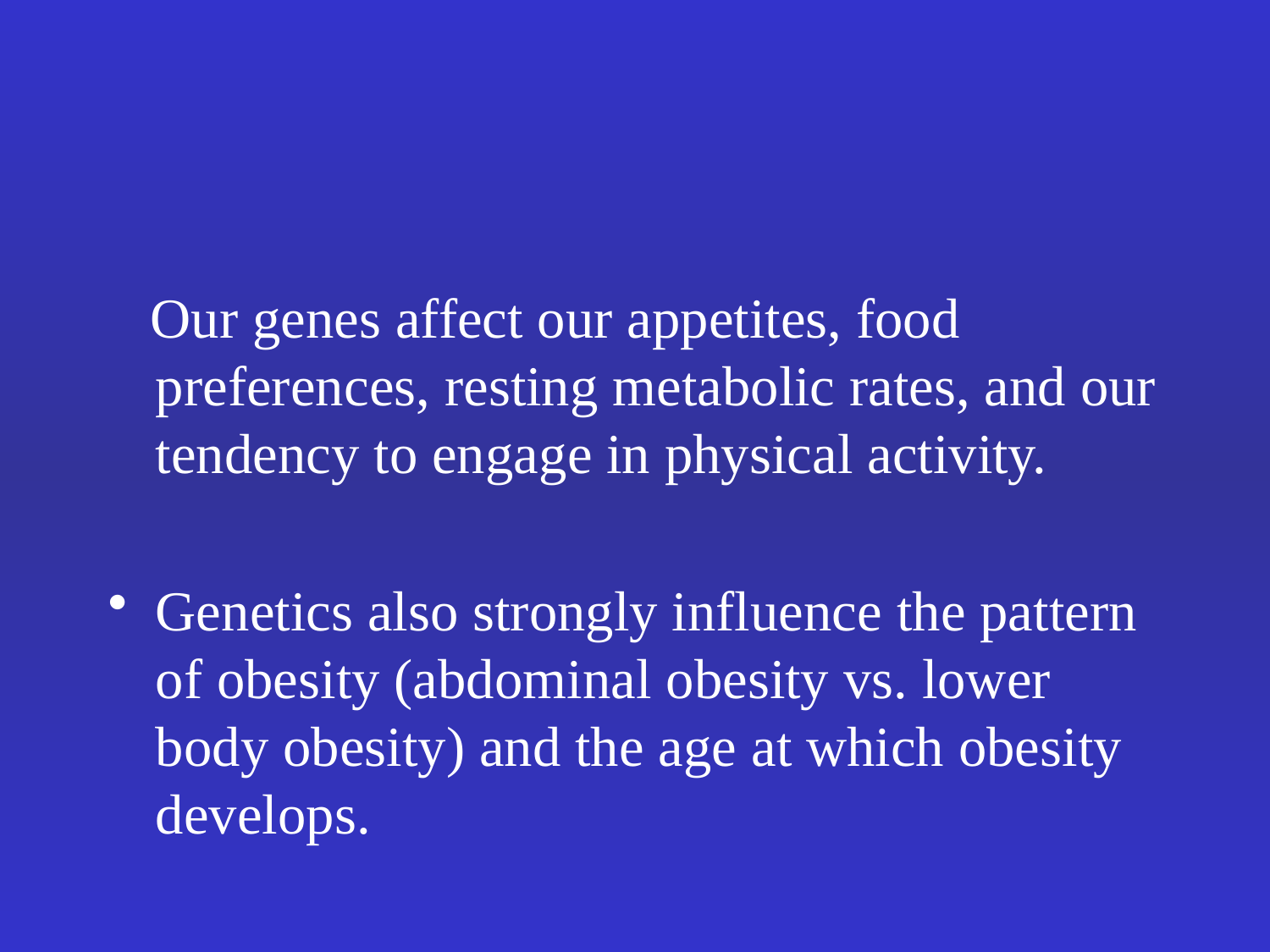

#
   Our genes affect our appetites, food preferences, resting metabolic rates, and our tendency to engage in physical activity.

Genetics also strongly influence the pattern of obesity (abdominal obesity vs. lower body obesity) and the age at which obesity develops.